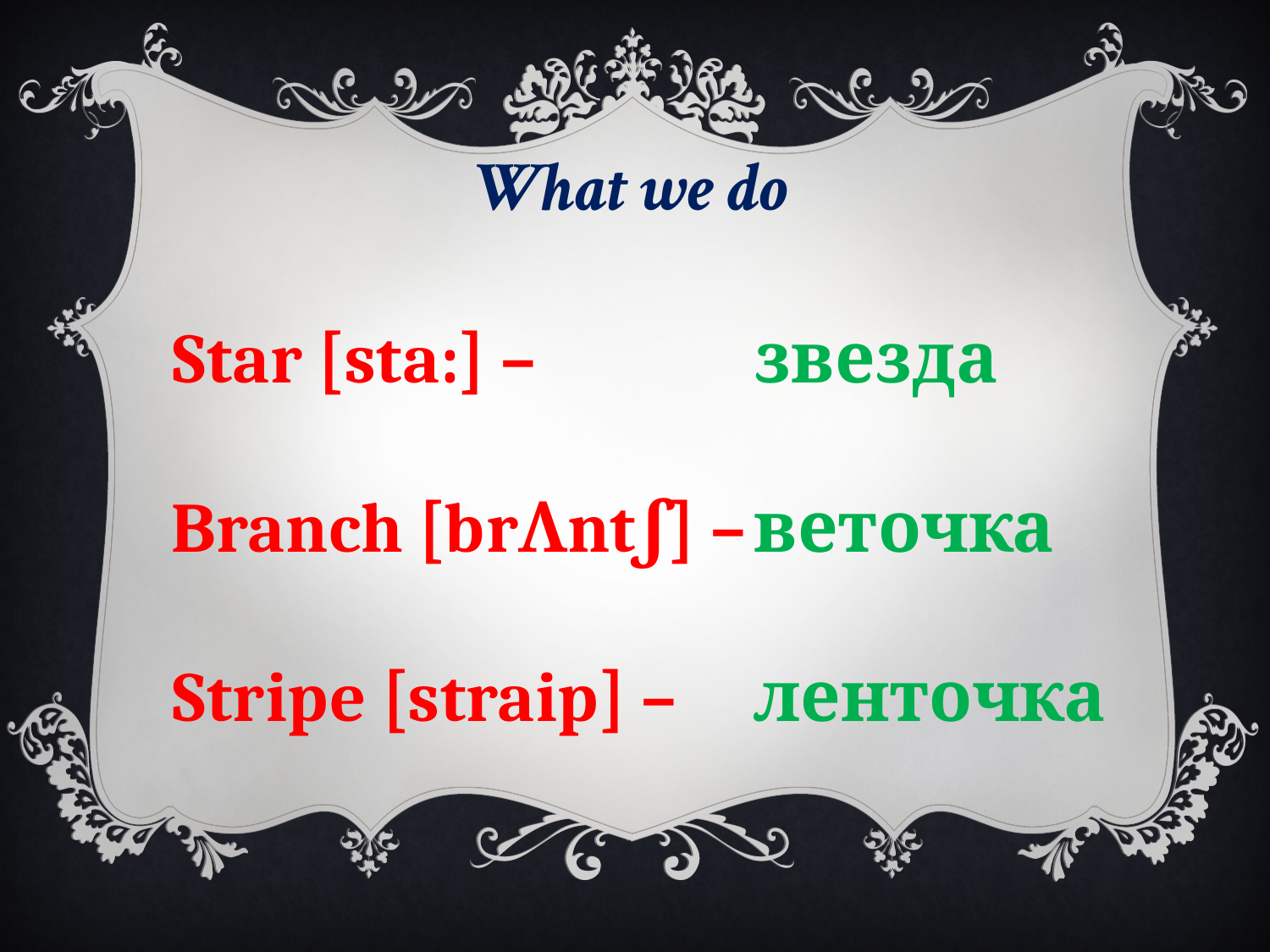

What we do
Star [sta:] –

Branch [brɅntʃ] –

Stripe [straip] –
звезда

веточка

ленточка